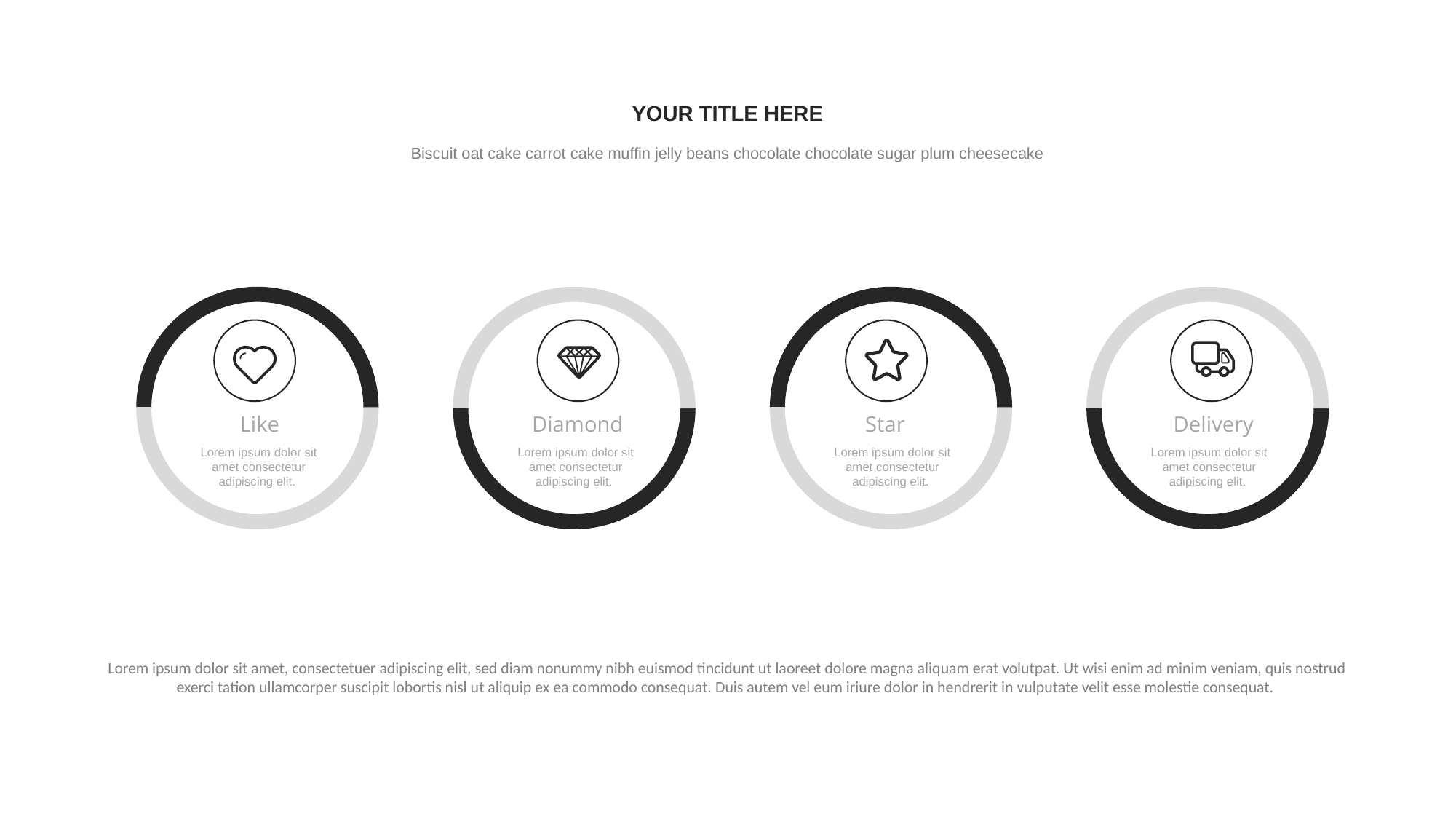

YOUR TITLE HERE
Biscuit oat cake carrot cake muffin jelly beans chocolate chocolate sugar plum cheesecake

Like
Lorem ipsum dolor sit amet consectetur adipiscing elit.

Diamond
Lorem ipsum dolor sit amet consectetur adipiscing elit.

Star
Lorem ipsum dolor sit amet consectetur adipiscing elit.

Delivery
Lorem ipsum dolor sit amet consectetur adipiscing elit.
Lorem ipsum dolor sit amet, consectetuer adipiscing elit, sed diam nonummy nibh euismod tincidunt ut laoreet dolore magna aliquam erat volutpat. Ut wisi enim ad minim veniam, quis nostrud exerci tation ullamcorper suscipit lobortis nisl ut aliquip ex ea commodo consequat. Duis autem vel eum iriure dolor in hendrerit in vulputate velit esse molestie consequat.